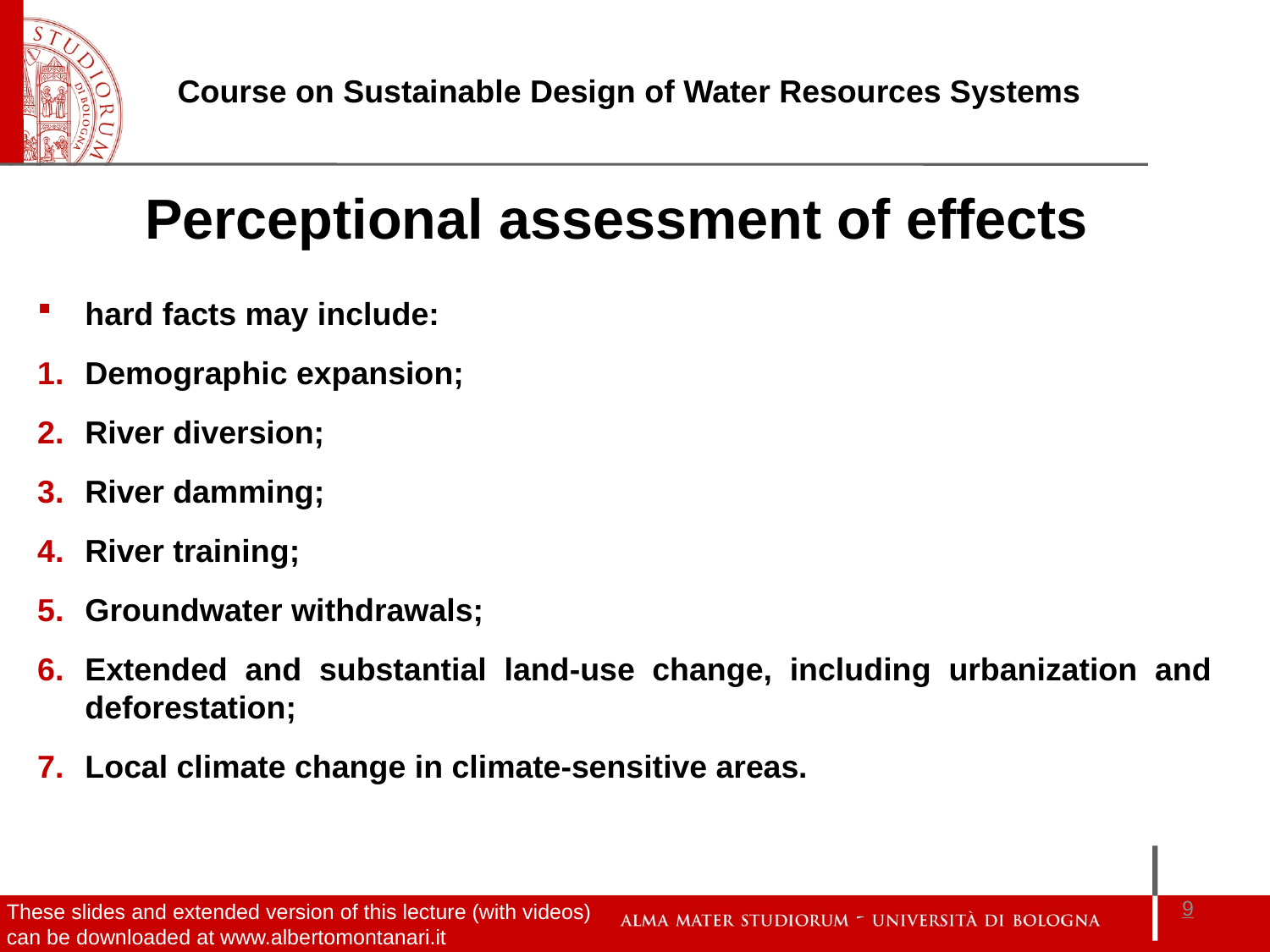

Perceptional assessment of effects
hard facts may include:
Demographic expansion;
River diversion;
River damming;
River training;
Groundwater withdrawals;
Extended and substantial land-use change, including urbanization and deforestation;
Local climate change in climate-sensitive areas.
9